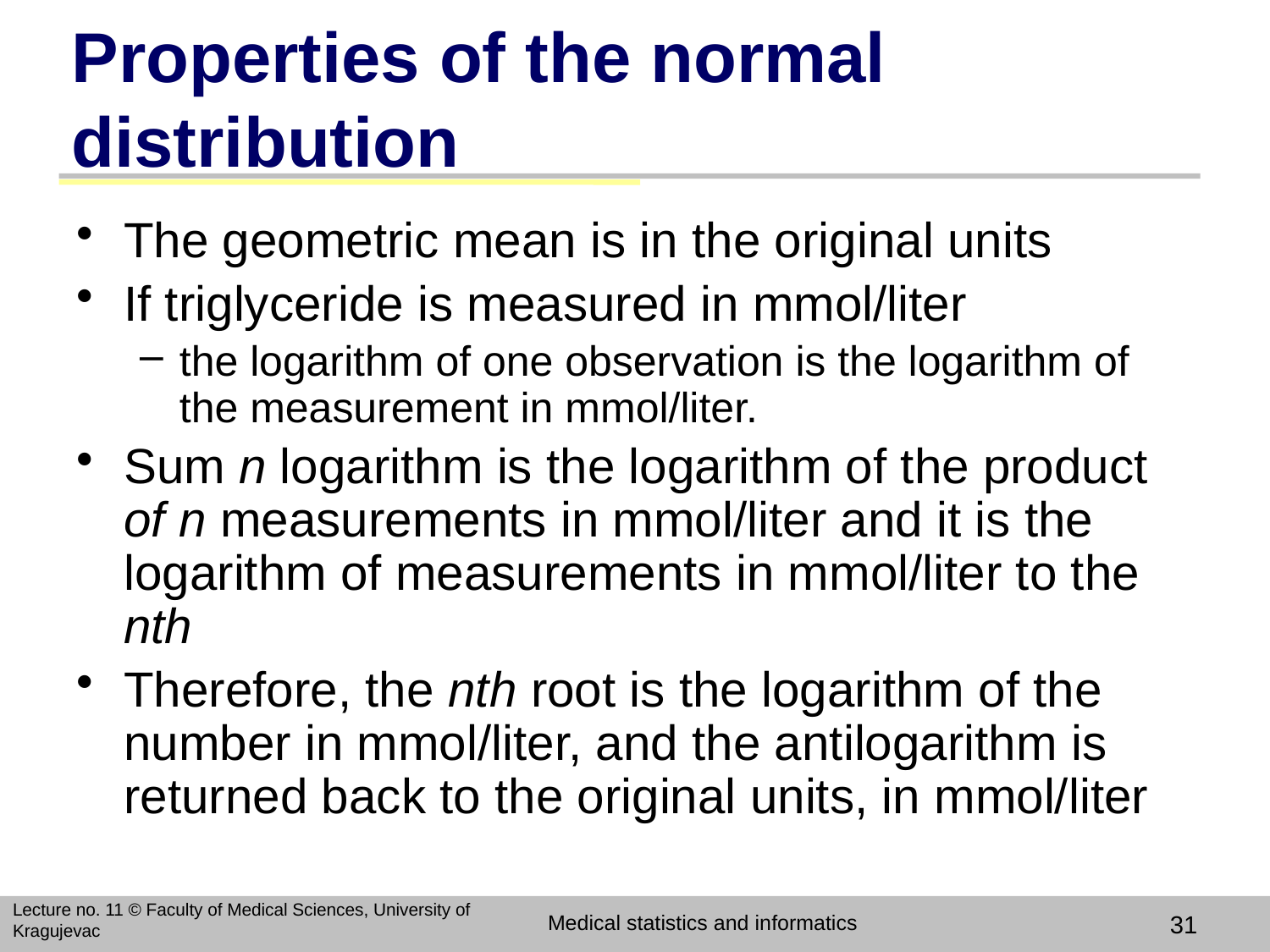

# Properties of the normal distribution
The geometric mean is in the original units
If triglyceride is measured in mmol/liter
the logarithm of one observation is the logarithm of the measurement in mmol/liter.
Sum n logarithm is the logarithm of the product of n measurements in mmol/liter and it is the logarithm of measurements in mmol/liter to the nth
Therefore, the nth root is the logarithm of the number in mmol/liter, and the antilogarithm is returned back to the original units, in mmol/liter
Lecture no. 11 © Faculty of Medical Sciences, University of Kragujevac
Medical statistics and informatics
31